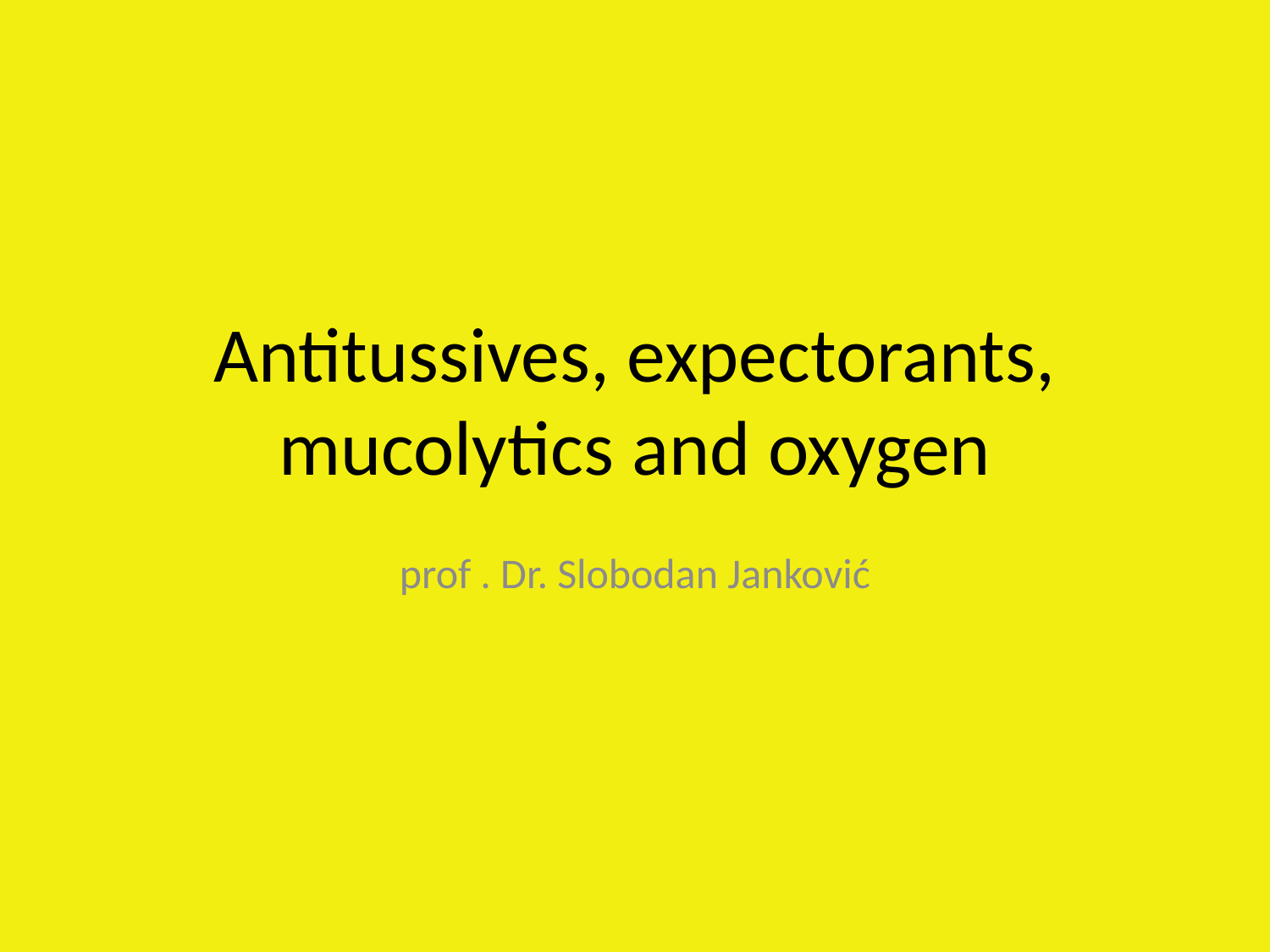

# Antitussives, expectorants, mucolytics and oxygen
prof . Dr. Slobodan Janković